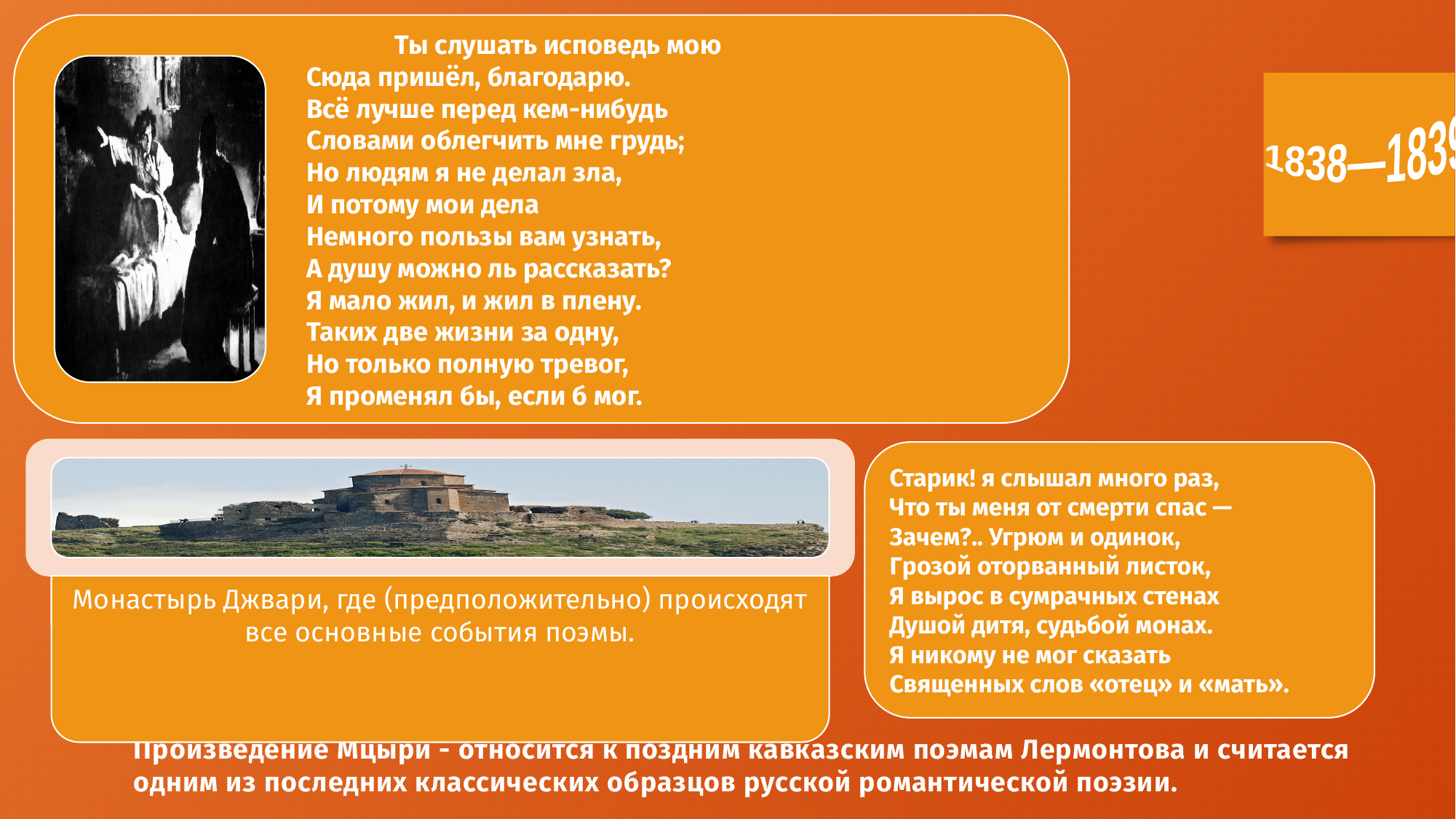

Ты слушать исповедь мою
			Сюда пришёл, благодарю.
			Всё лучше перед кем-нибудь
			Словами облегчить мне грудь;
			Но людям я не делал зла,
			И потому мои дела
			Немного пользы вам узнать,
			А душу можно ль рассказать?
			Я мало жил, и жил в плену.
			Таких две жизни за одну,
			Но только полную тревог,
			Я променял бы, если б мог.
1838—1839
Монастырь Джвари, где (предположительно) происходят все основные события поэмы.
Старик! я слышал много раз,
Что ты меня от смерти спас —
Зачем?.. Угрюм и одинок,
Грозой оторванный листок,
Я вырос в сумрачных стенах
Душой дитя, судьбой монах.
Я никому не мог сказать
Священных слов «отец» и «мать».
Произведение Мцыри - относится к поздним кавказским поэмам Лермонтова и считается одним из последних классических образцов русской романтической поэзии.